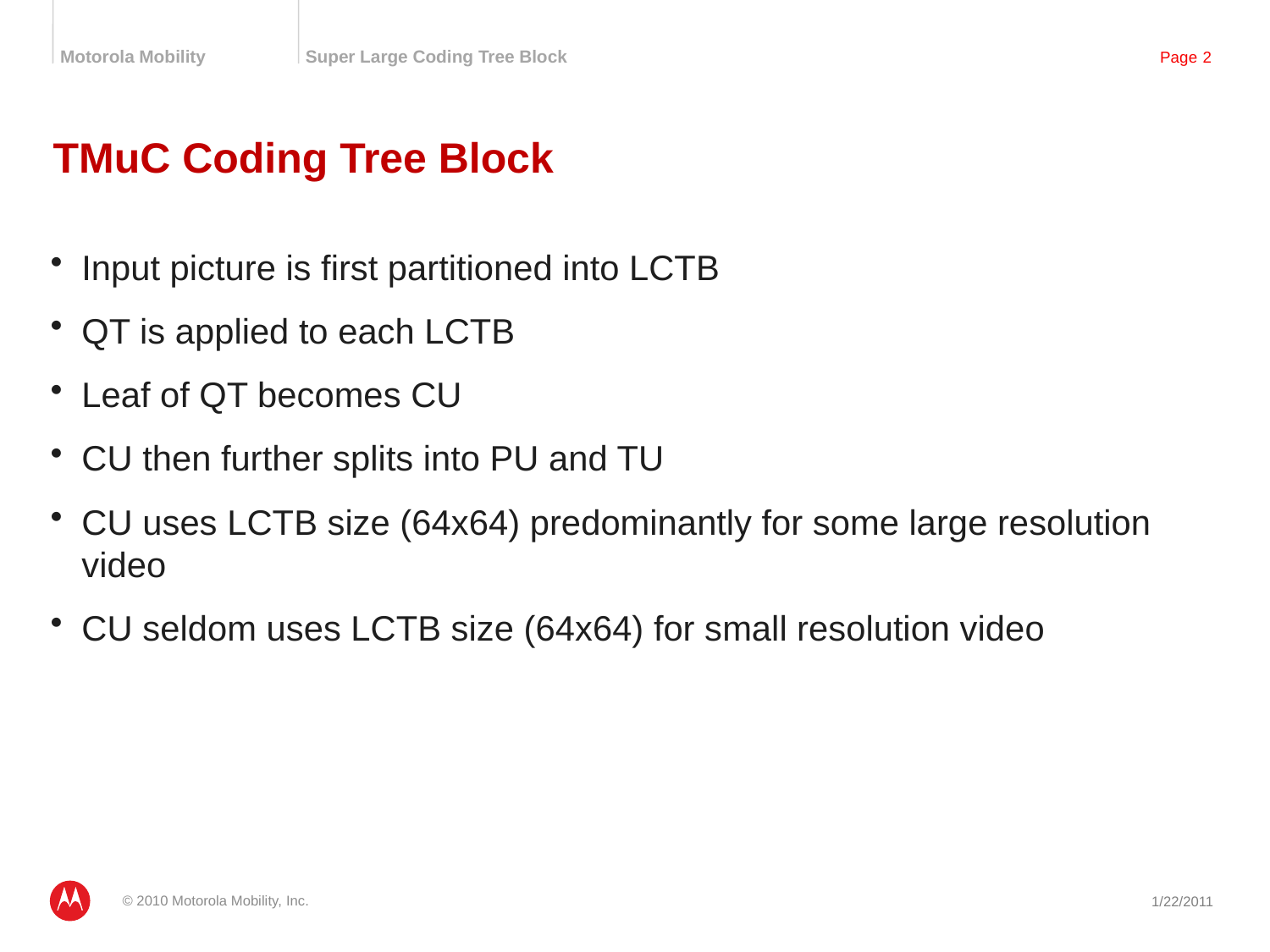

# TMuC Coding Tree Block
Input picture is first partitioned into LCTB
QT is applied to each LCTB
Leaf of QT becomes CU
CU then further splits into PU and TU
CU uses LCTB size (64x64) predominantly for some large resolution video
CU seldom uses LCTB size (64x64) for small resolution video

© 2010 Motorola Mobility, Inc.
1/22/2011